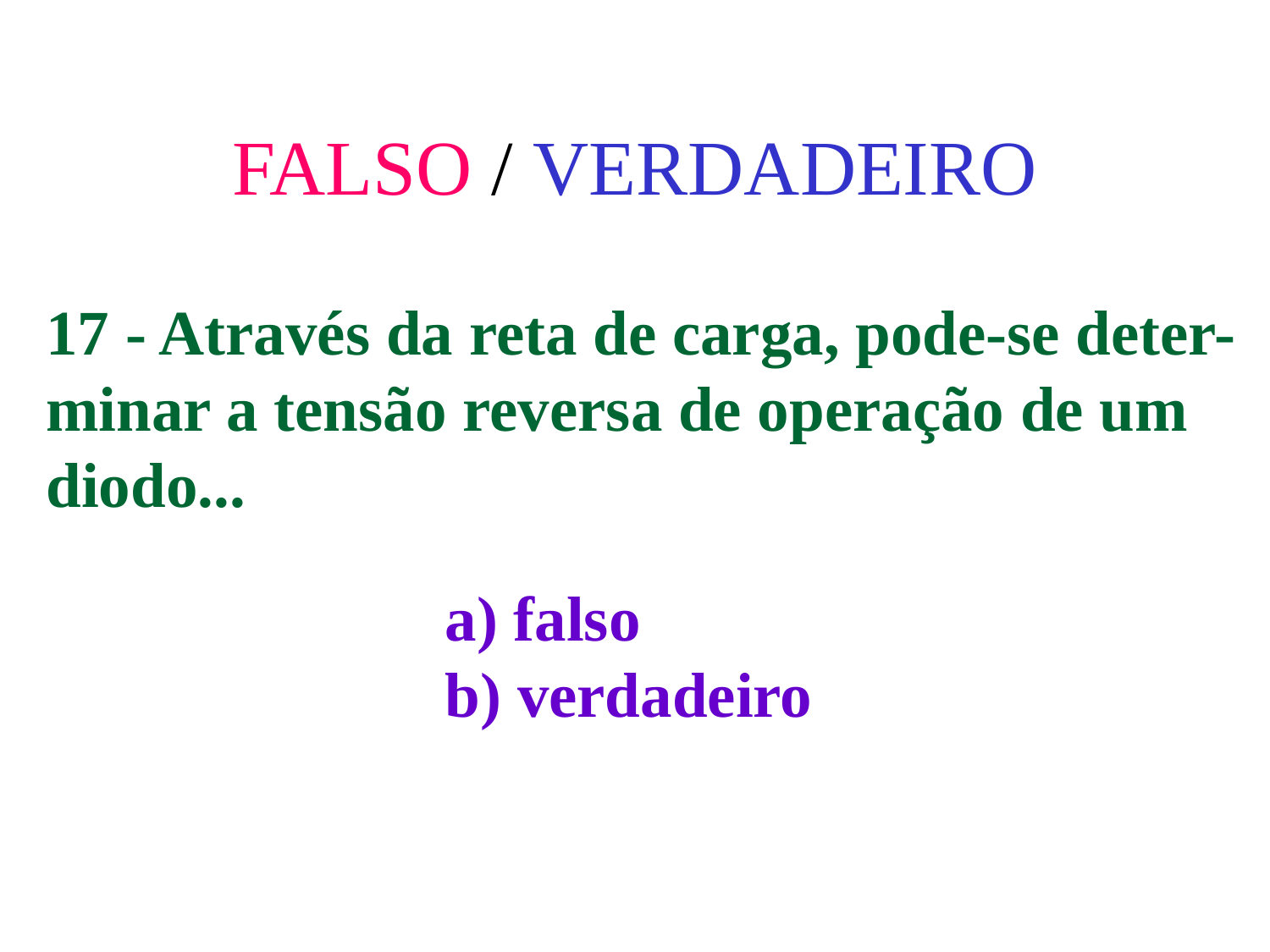

# FALSO / VERDADEIRO
17 - Através da reta de carga, pode-se deter-
minar a tensão reversa de operação de um
diodo...
a) falso
b) verdadeiro